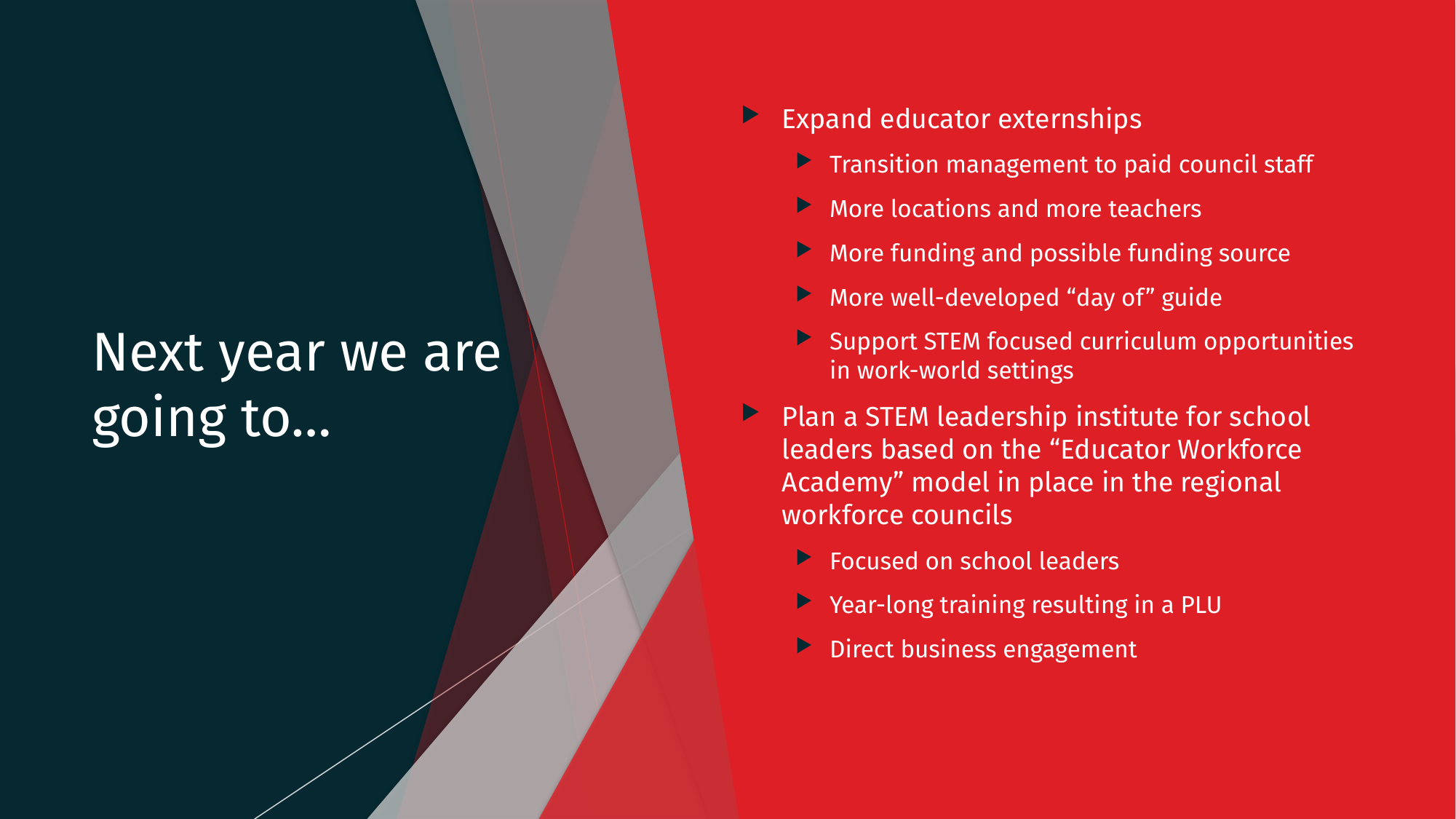

# Next year we are going to…
Expand educator externships
Transition management to paid council staff
More locations and more teachers
More funding and possible funding source
More well-developed “day of” guide
Support STEM focused curriculum opportunities in work-world settings
Plan a STEM leadership institute for school leaders based on the “Educator Workforce Academy” model in place in the regional workforce councils
Focused on school leaders
Year-long training resulting in a PLU
Direct business engagement